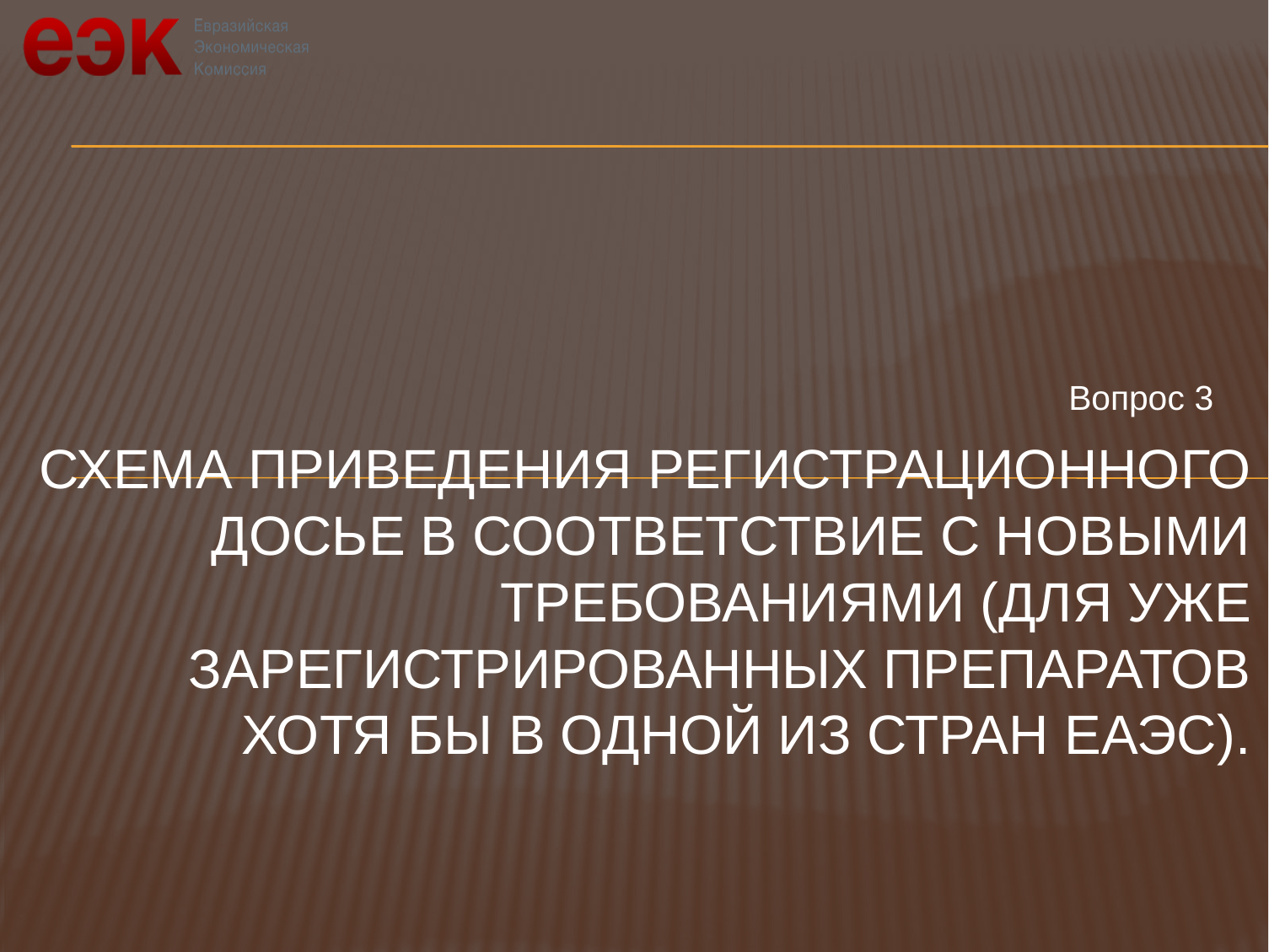

Вопрос 3
# Схема приведения регистрационного досье в соответствие с новыми требованиями (для уже зарегистрированных препаратов хотя бы в одной из стран ЕАЭС).